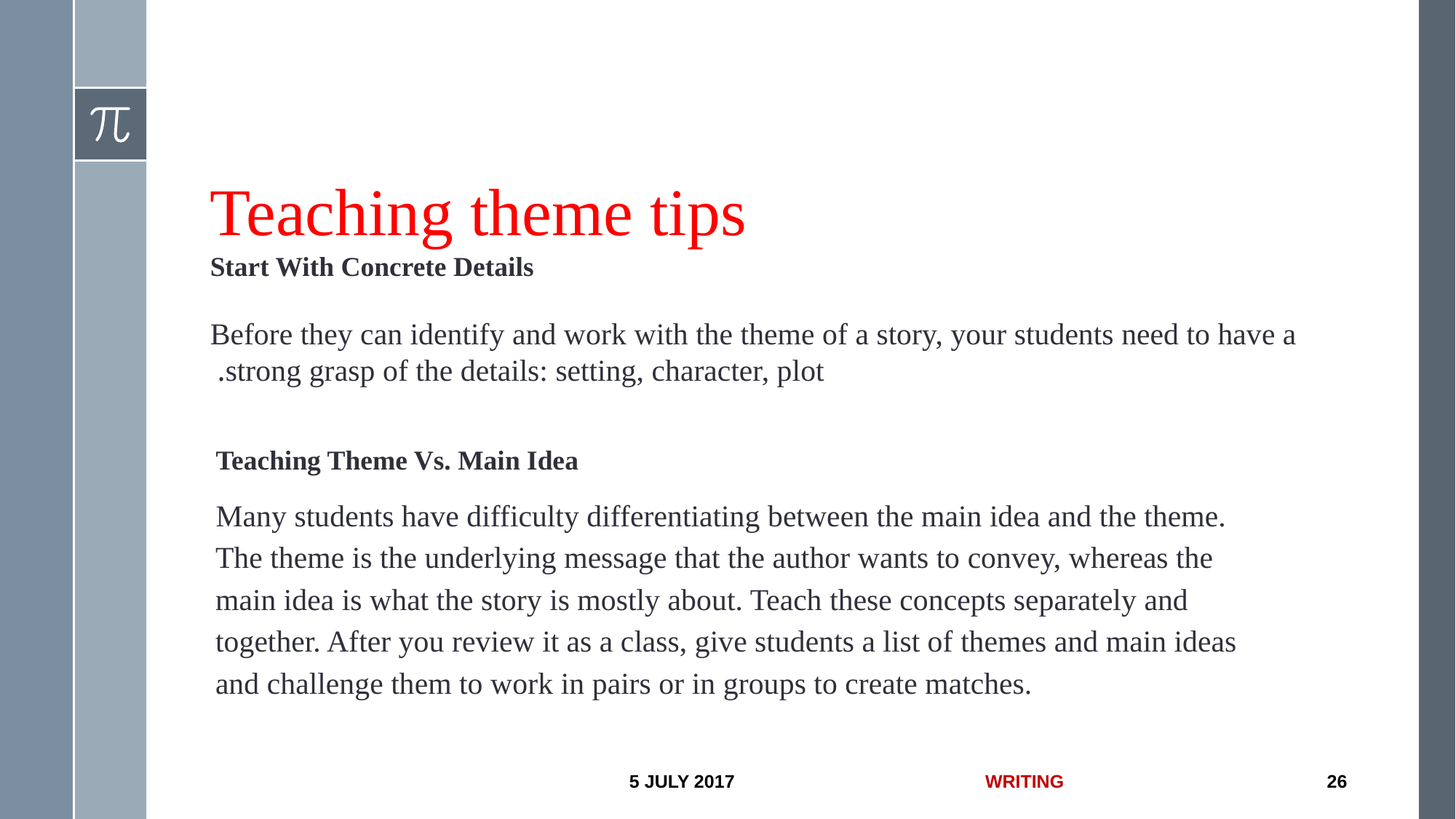

Teaching theme tips
Start With Concrete Details
Before they can identify and work with the theme of a story, your students need to have a strong grasp of the details: setting, character, plot.
      Teaching Theme Vs. Main Idea
      Many students have difficulty differentiating between the main idea and the theme. The theme is the underlying message that the author wants to convey, whereas the main idea is what the story is mostly about. Teach these concepts separately and together. After you review it as a class, give students a list of themes and main ideas and challenge them to work in pairs or in groups to create matches.
5 July 2017
Writing
26